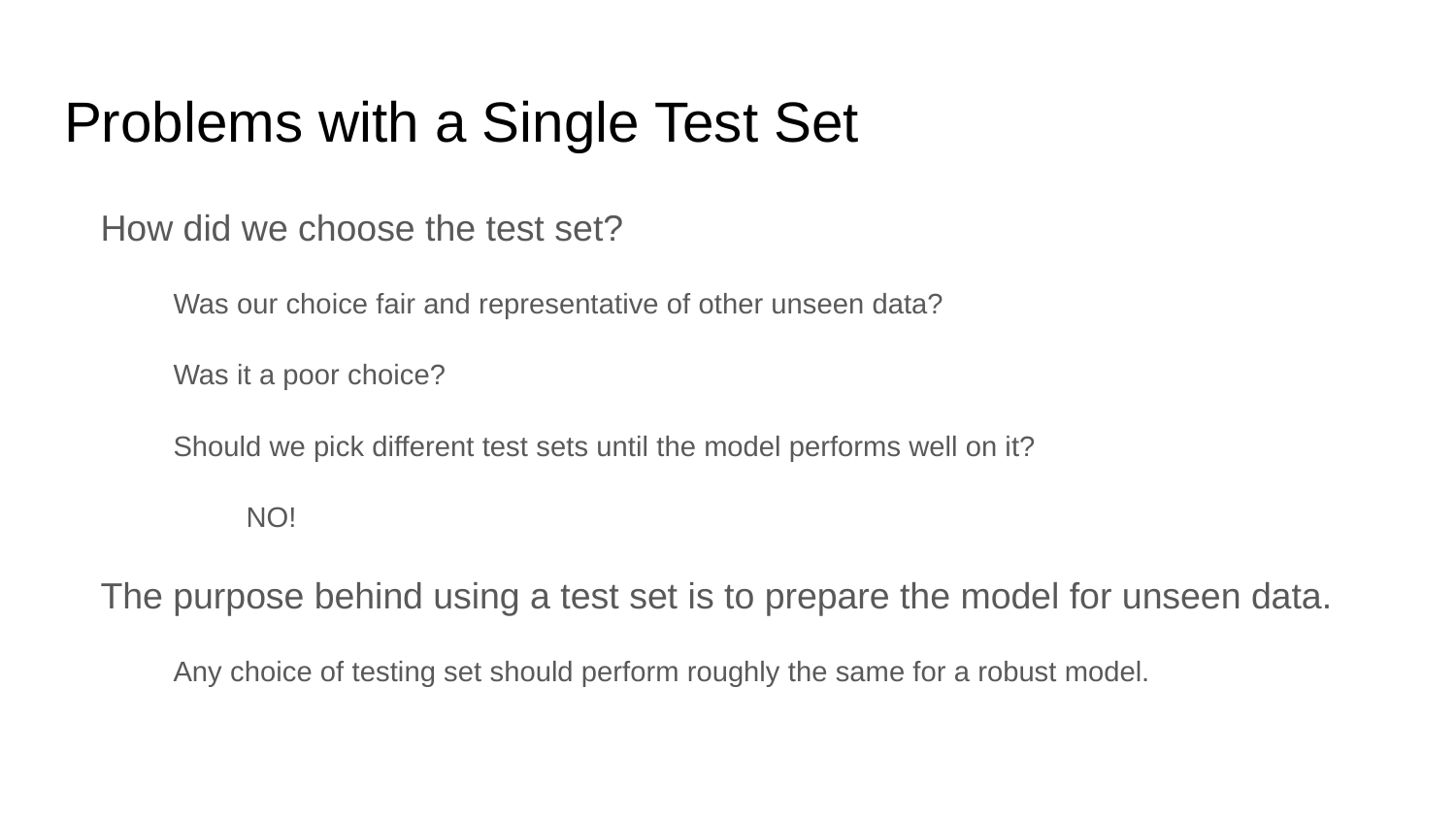

# Problems with a Single Test Set
How did we choose the test set?
Was our choice fair and representative of other unseen data?
Was it a poor choice?
Should we pick different test sets until the model performs well on it?
NO!
The purpose behind using a test set is to prepare the model for unseen data.
Any choice of testing set should perform roughly the same for a robust model.